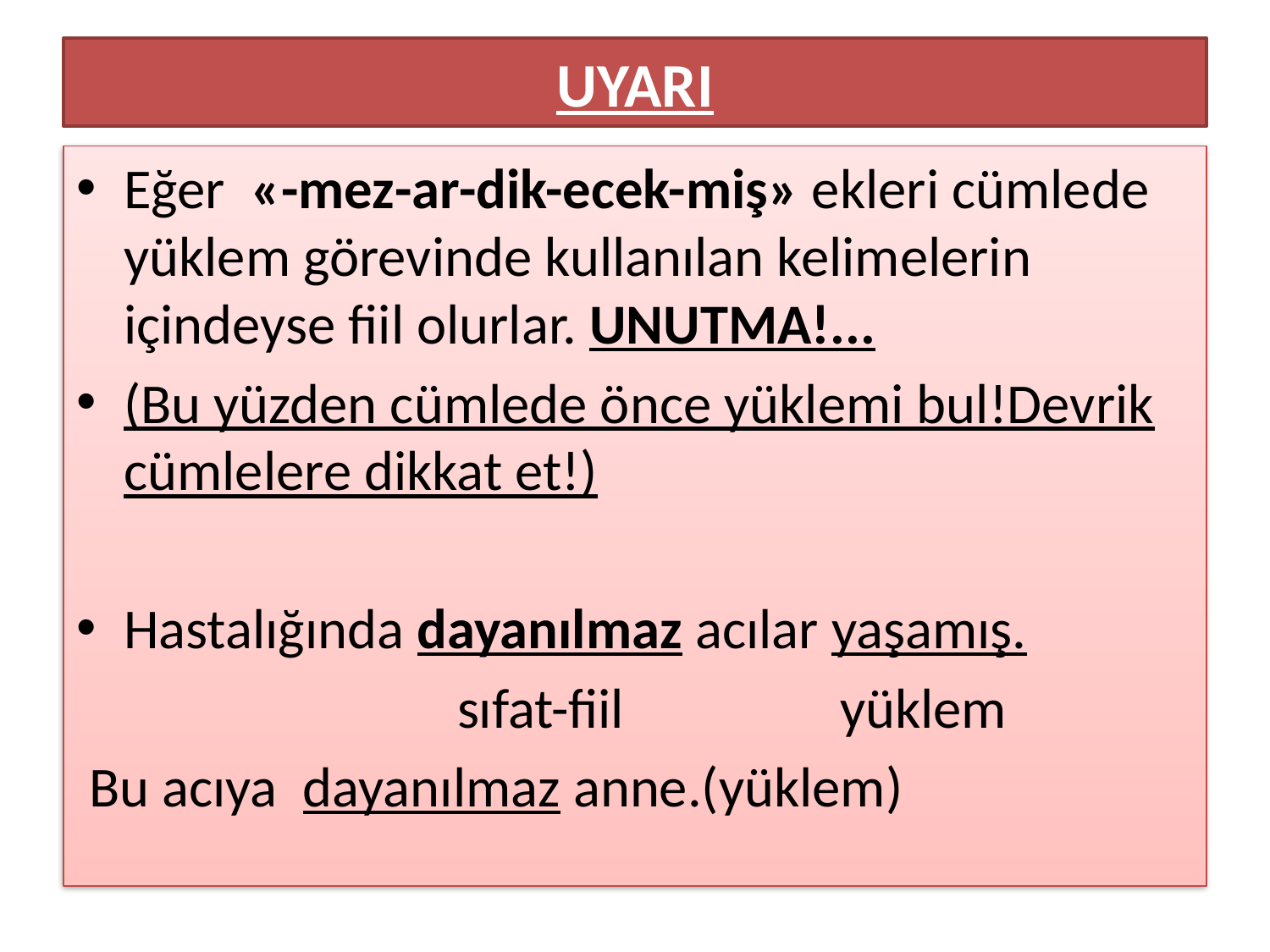

# UYARI
Eğer  «-mez-ar-dik-ecek-miş» ekleri cümlede yüklem görevinde kullanılan kelimelerin içindeyse fiil olurlar. UNUTMA!...
(Bu yüzden cümlede önce yüklemi bul!Devrik cümlelere dikkat et!)

Hastalığında dayanılmaz acılar yaşamış.
                              sıfat-fiil                 yüklem
 Bu acıya  dayanılmaz anne.(yüklem)